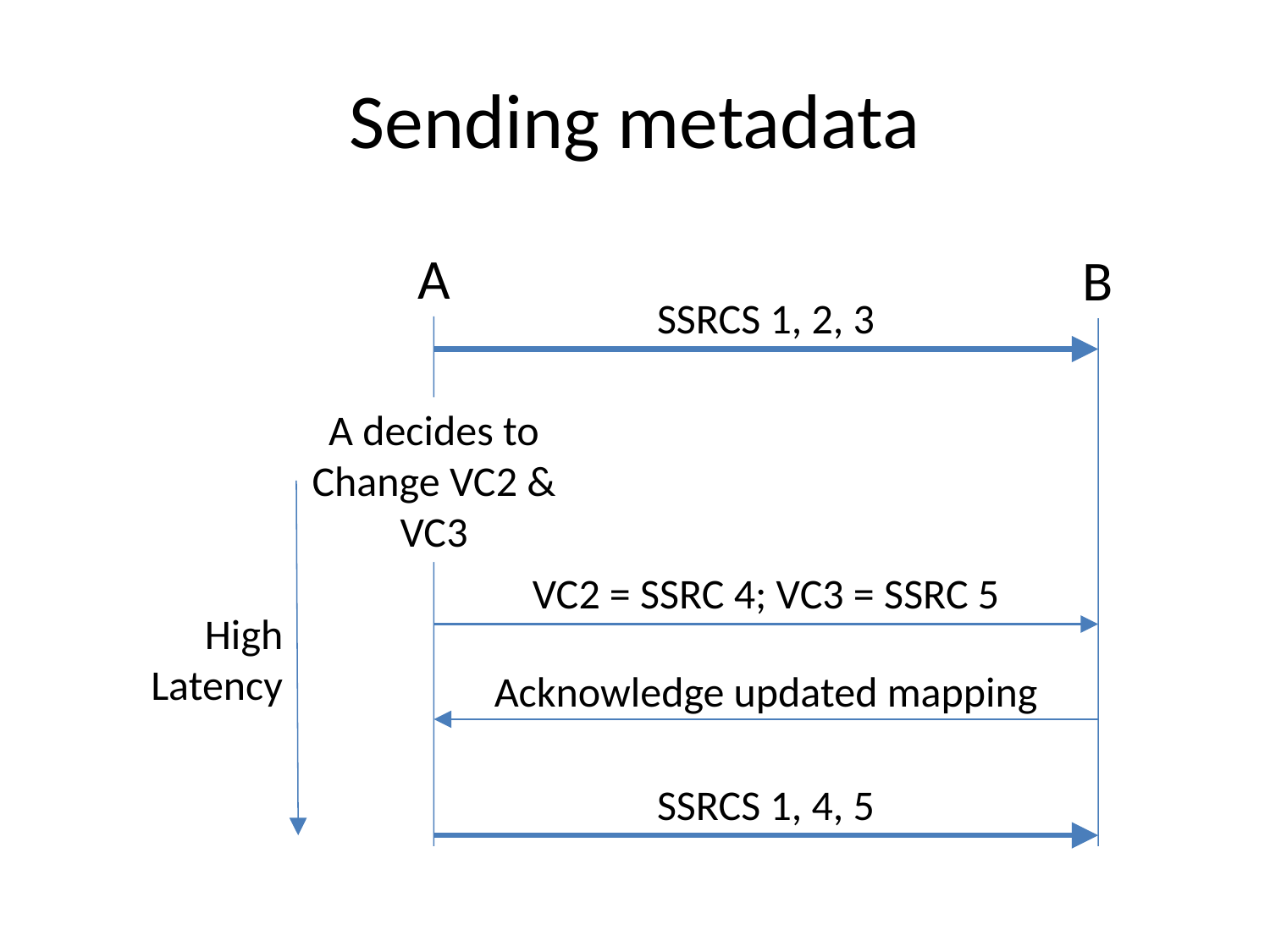

# Sending metadata
A
B
SSRCS 1, 2, 3
A decides to
Change VC2 &
VC3
VC2 = SSRC 4; VC3 = SSRC 5
High
Latency
Acknowledge updated mapping
SSRCS 1, 4, 5